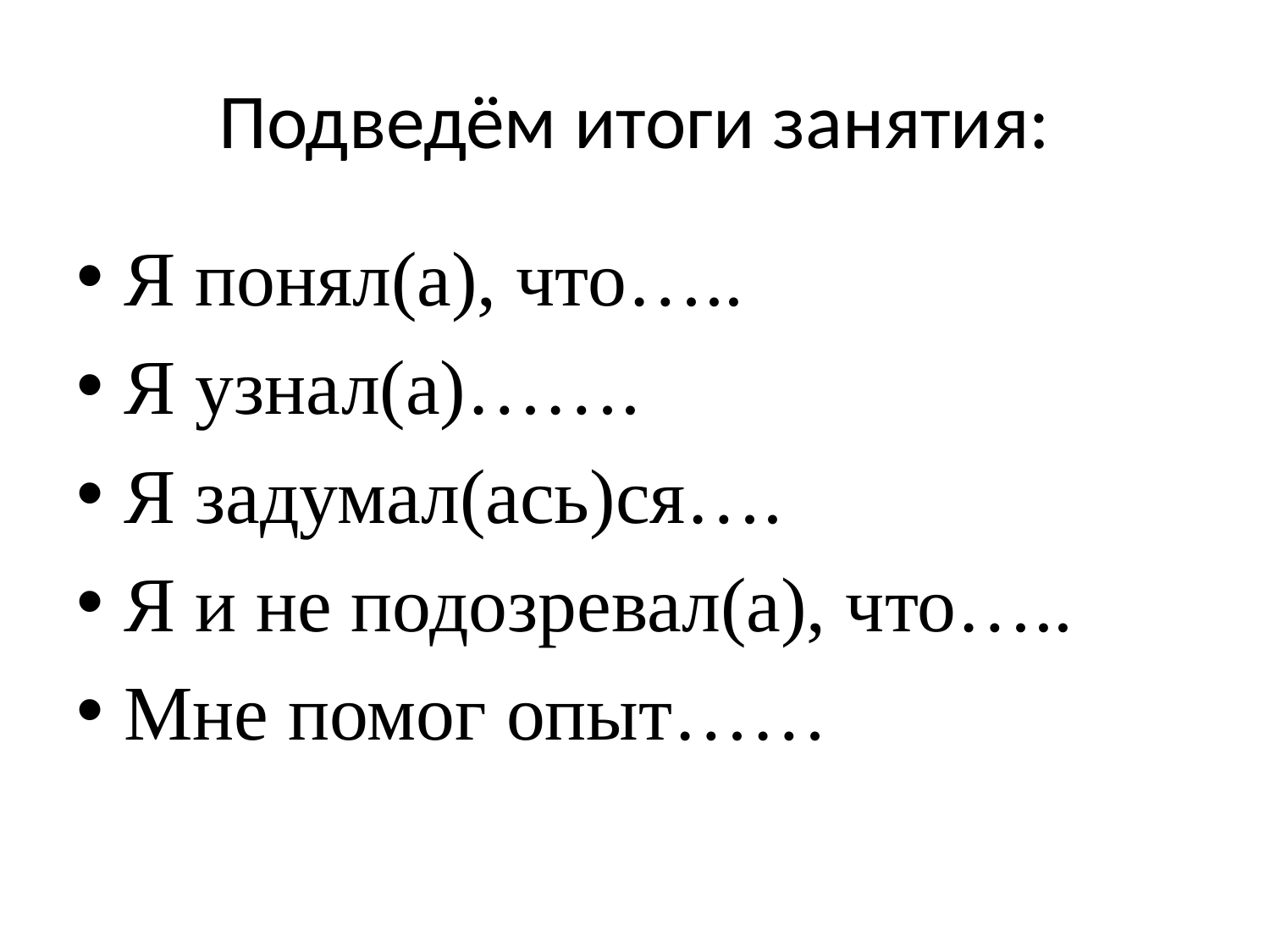

# Подведём итоги занятия:
Я понял(а), что…..
Я узнал(а)…….
Я задумал(ась)ся….
Я и не подозревал(а), что…..
Мне помог опыт……